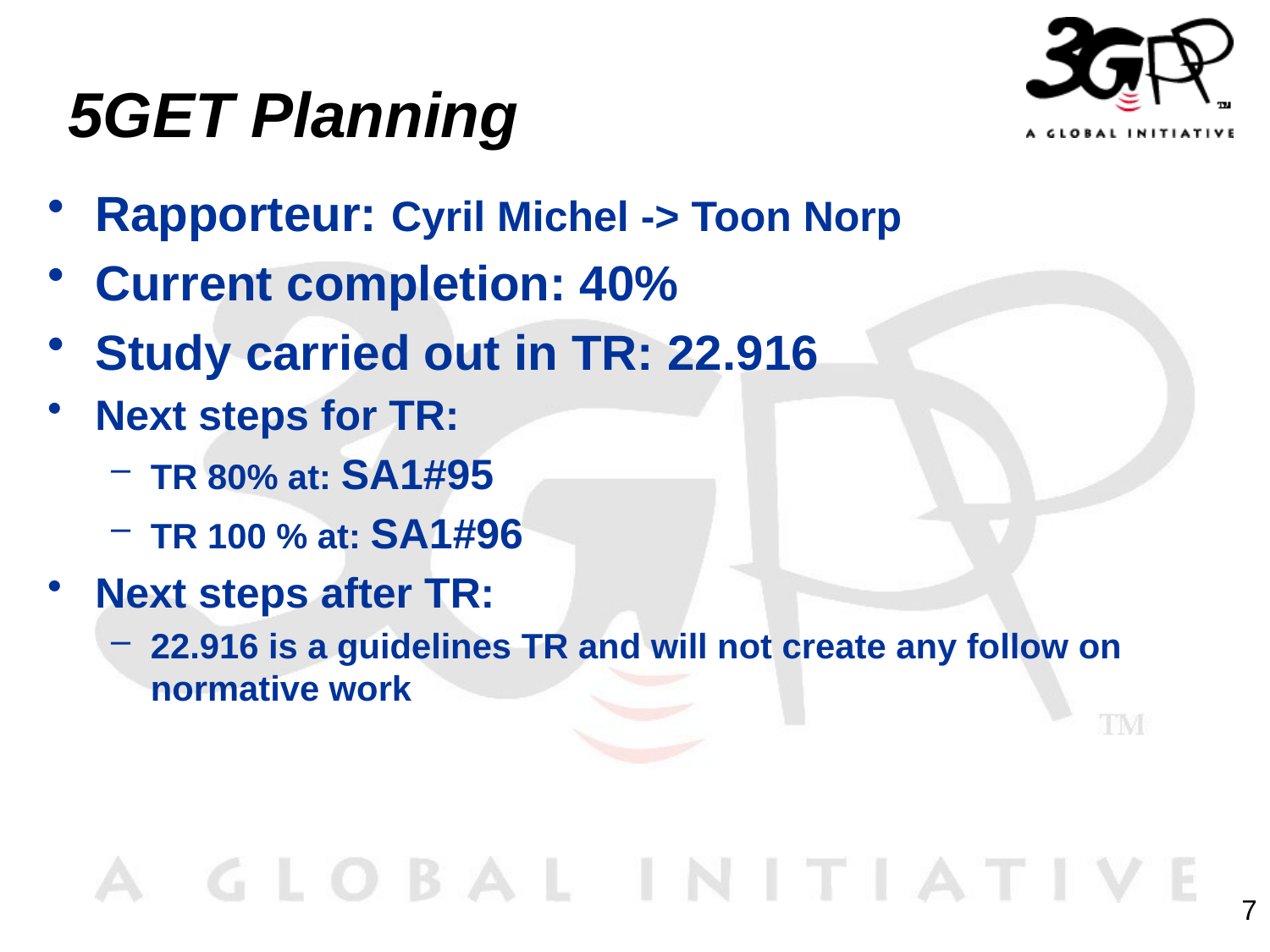

# 5GET Planning
Rapporteur: Cyril Michel -> Toon Norp
Current completion: 40%
Study carried out in TR: 22.916
Next steps for TR:
TR 80% at: SA1#95
TR 100 % at: SA1#96
Next steps after TR:
22.916 is a guidelines TR and will not create any follow on normative work

7